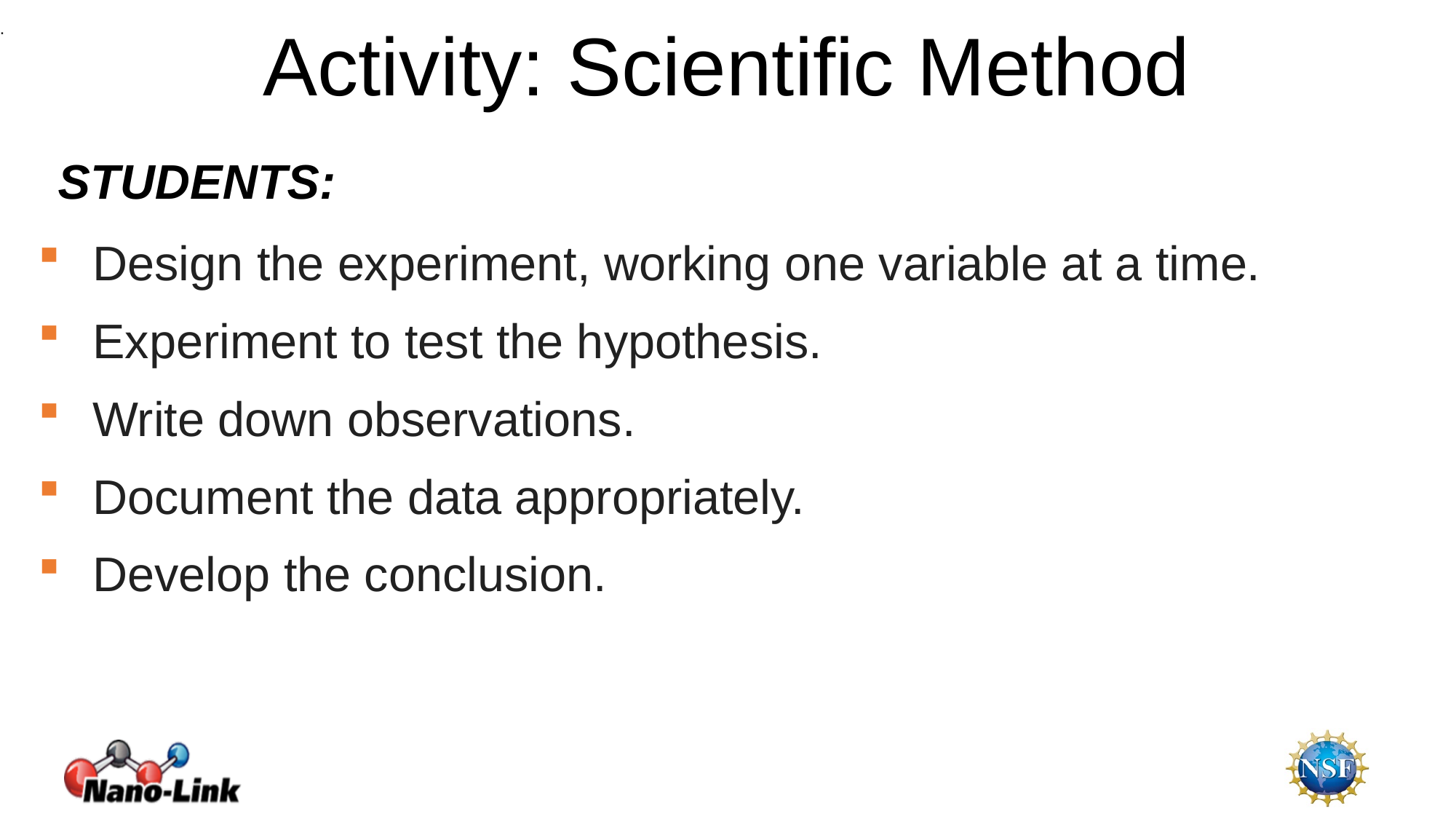

Activity: Scientific Method
.
STUDENTS:

Design the experiment, working one variable at a time.

Experiment to test the hypothesis.

Write down observations.

Document the data appropriately.

Develop the conclusion.